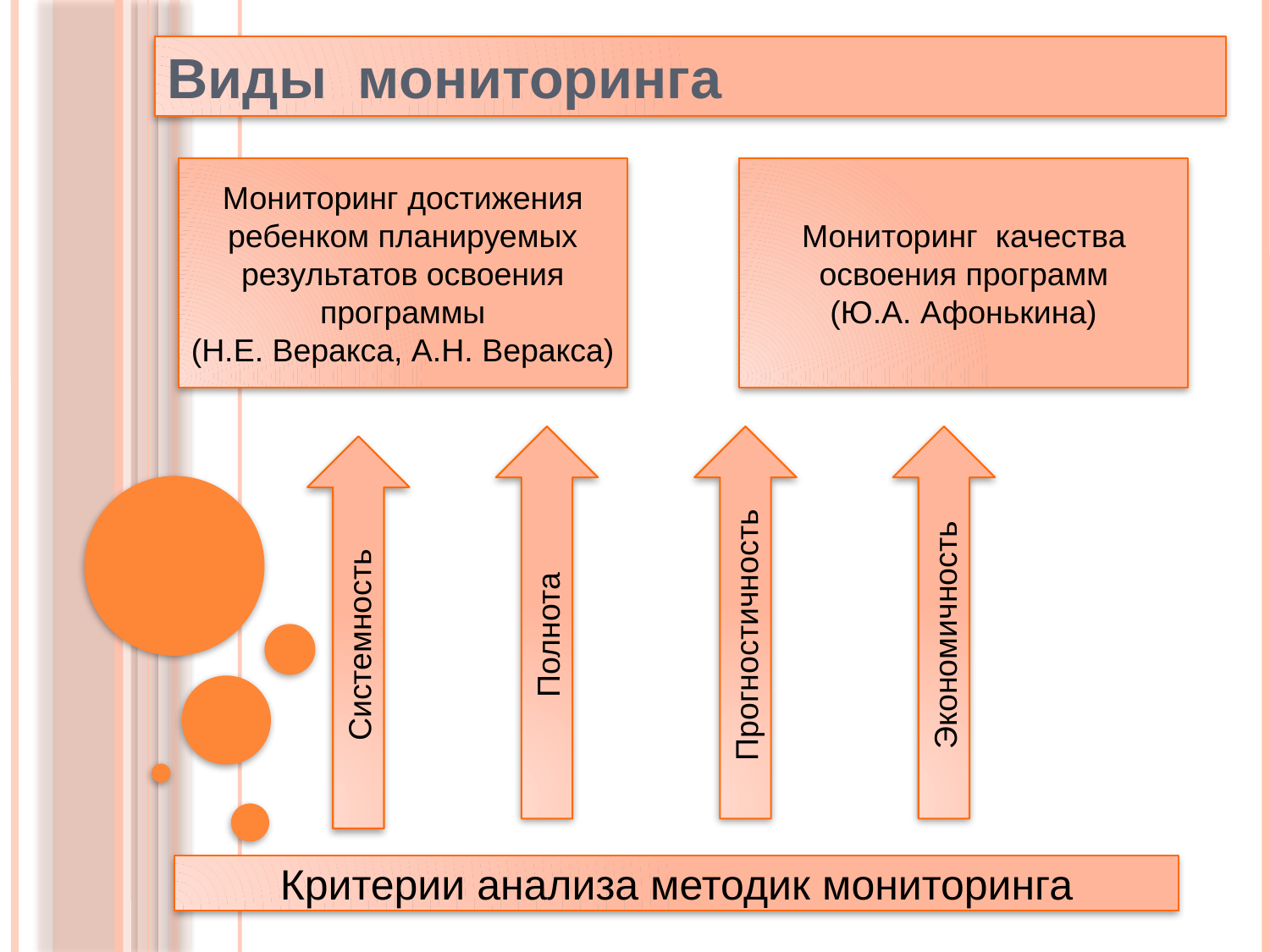

Виды  мониторинга
Мониторинг достижения ребенком планируемых результатов освоения программы
(Н.Е. Веракса, А.Н. Веракса)
Мониторинг  качества освоения программ
(Ю.А. Афонькина)
Полнота
Прогностичность
Экономичность
Системность
Критерии анализа методик мониторинга